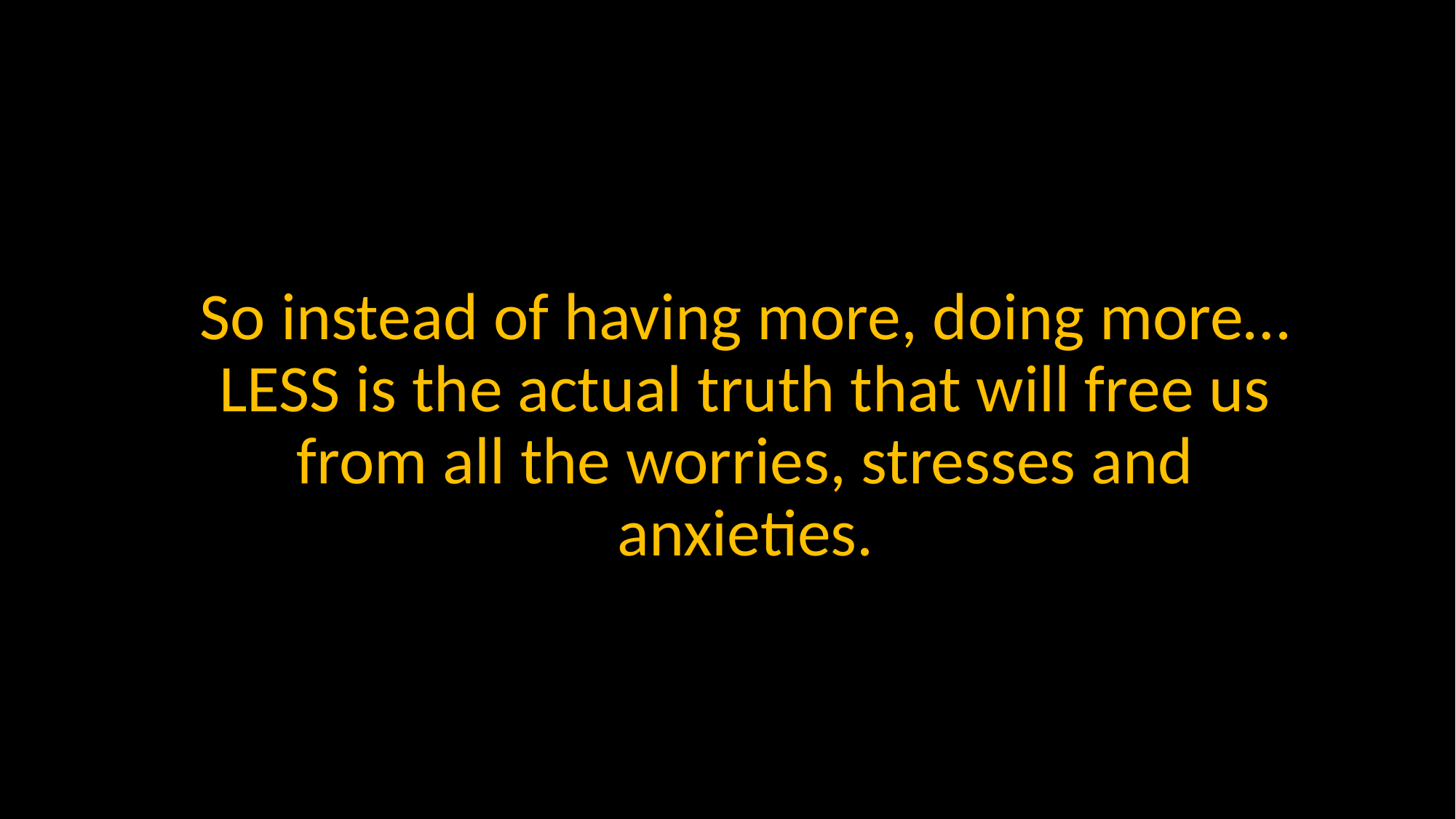

So instead of having more, doing more… LESS is the actual truth that will free us from all the worries, stresses and anxieties.